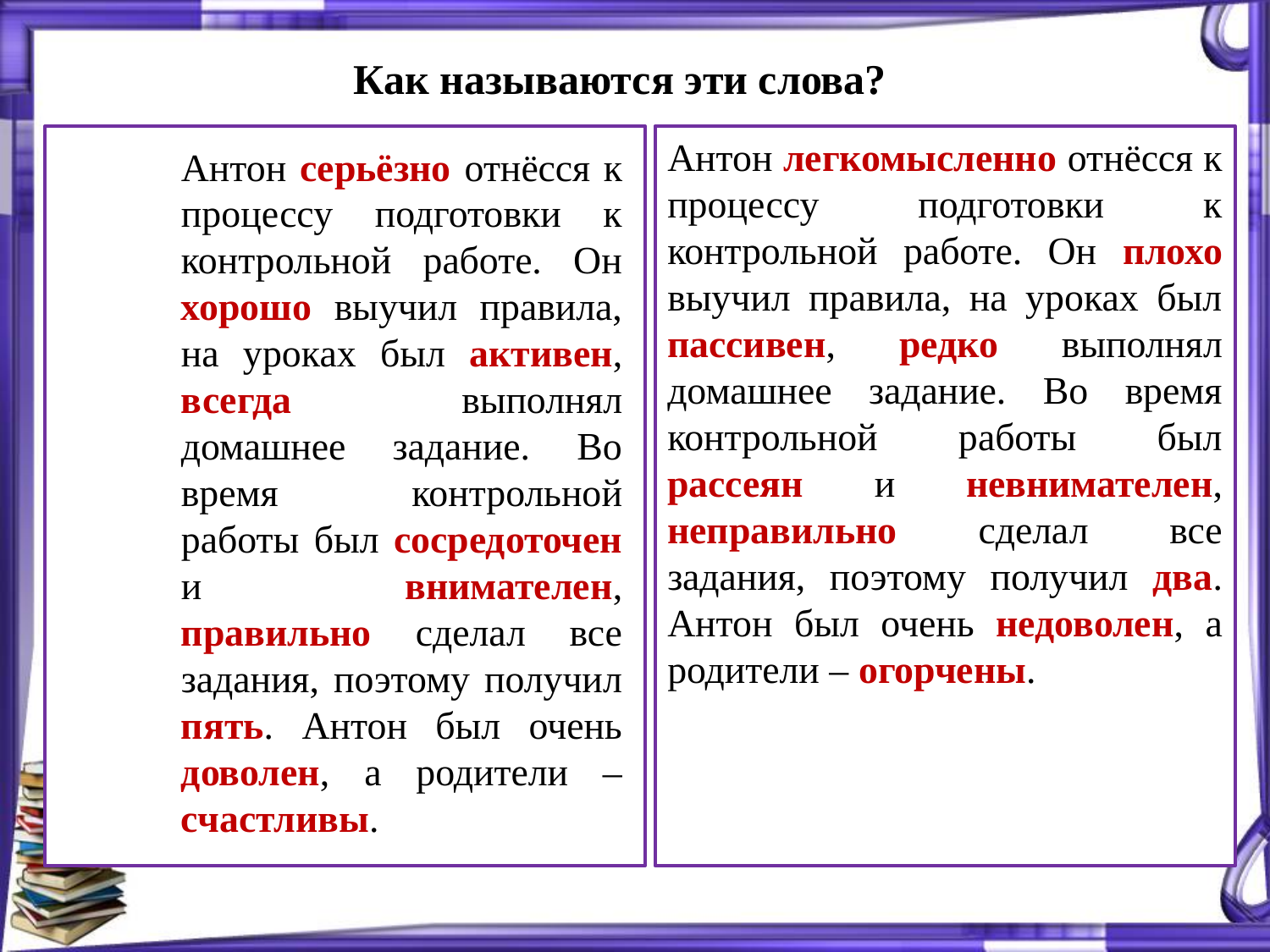

Как называются эти слова?

Антон легкомысленно отнёсся к процессу подготовки к контрольной работе. Он плохо выучил правила, на уроках был пассивен, редко выполнял домашнее задание. Во время контрольной работы был рассеян и невнимателен, неправильно сделал все задания, поэтому получил два. Антон был очень недоволен, а родители – огорчены.
Антон серьёзно отнёсся к процессу подготовки к контрольной работе. Он хорошо выучил правила, на уроках был активен, всегда выполнял домашнее задание. Во время контрольной работы был сосредоточен и внимателен, правильно сделал все задания, поэтому получил пять. Антон был очень доволен, а родители – счастливы.